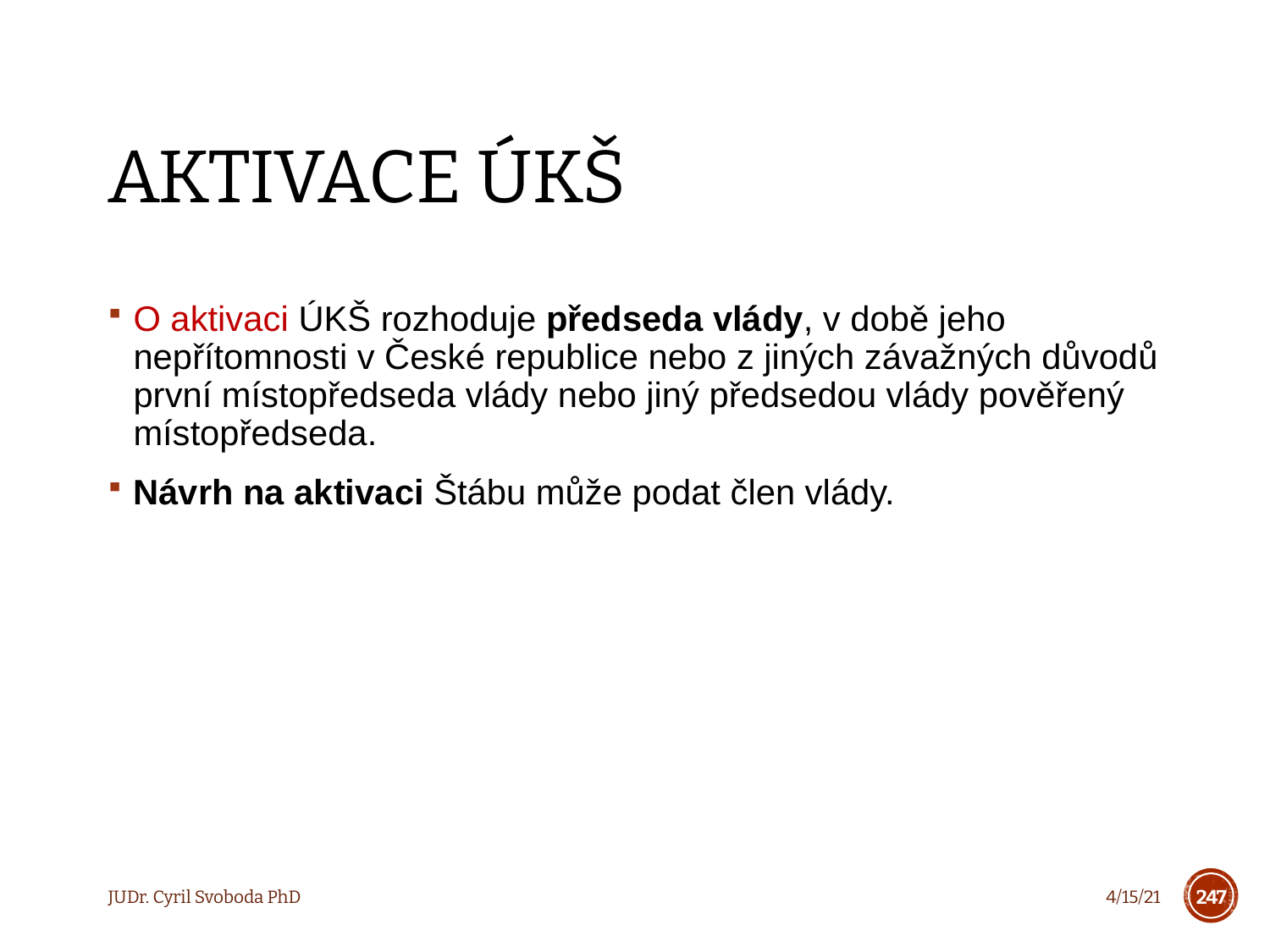

# Aktivace ÚKŠ
O aktivaci ÚKŠ rozhoduje předseda vlády, v době jeho nepřítomnosti v České republice nebo z jiných závažných důvodů první místopředseda vlády nebo jiný předsedou vlády pověřený místopředseda.
Návrh na aktivaci Štábu může podat člen vlády.
JUDr. Cyril Svoboda PhD
4/15/21
247